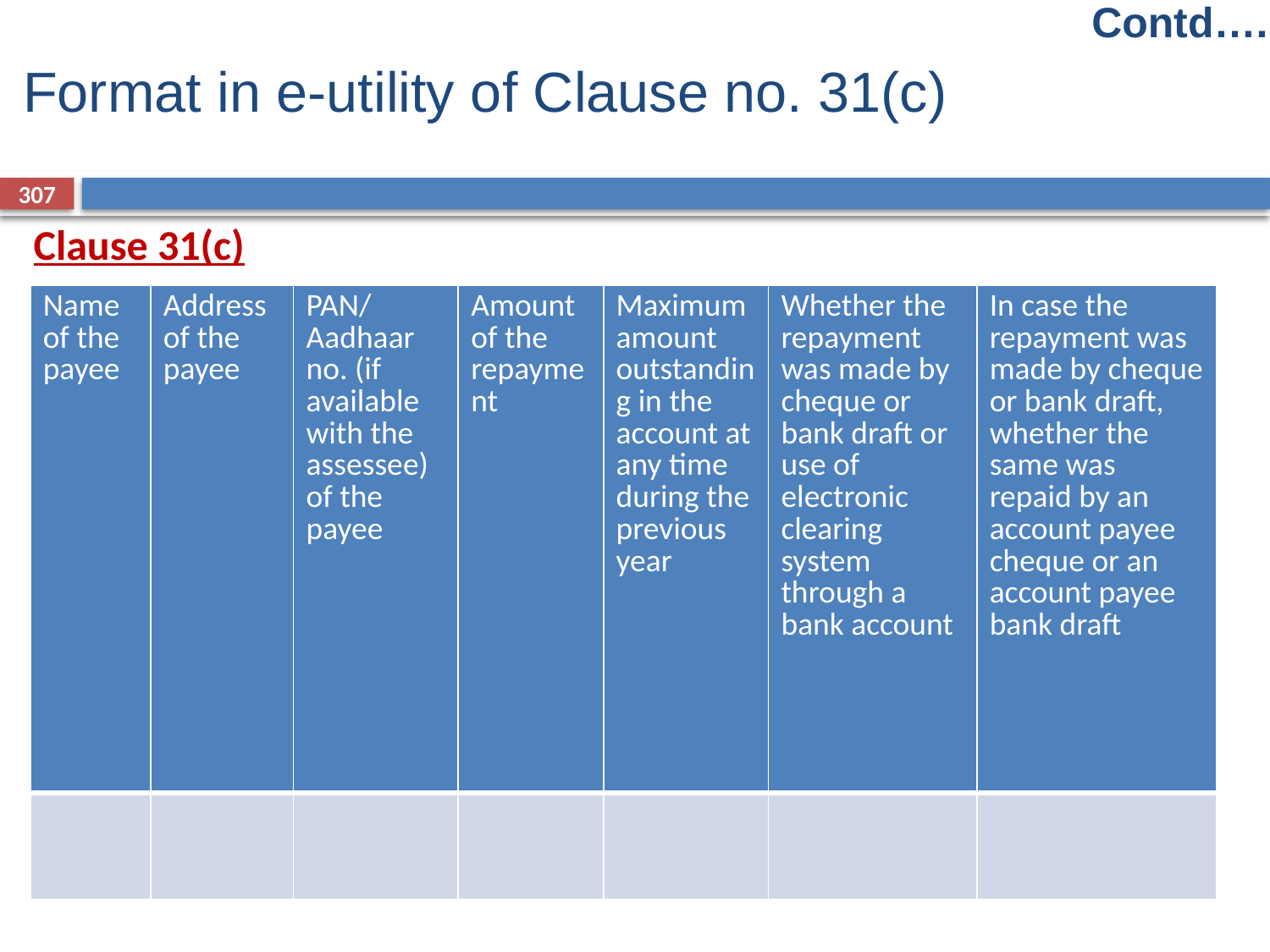

Contd….
# Format in e-utility of Clause no. 31(c)
307
Clause 31(c)
| Name of the payee | Address of the payee | PAN/Aadhaar no. (if available with the assessee) of the payee | Amount of the repayment | Maximum amount outstanding in the account at any time during the previous year | Whether the repayment was made by cheque or bank draft or use of electronic clearing system through a bank account | In case the repayment was made by cheque or bank draft, whether the same was repaid by an account payee cheque or an account payee bank draft |
| --- | --- | --- | --- | --- | --- | --- |
|  |  |  |  |  |  |  |